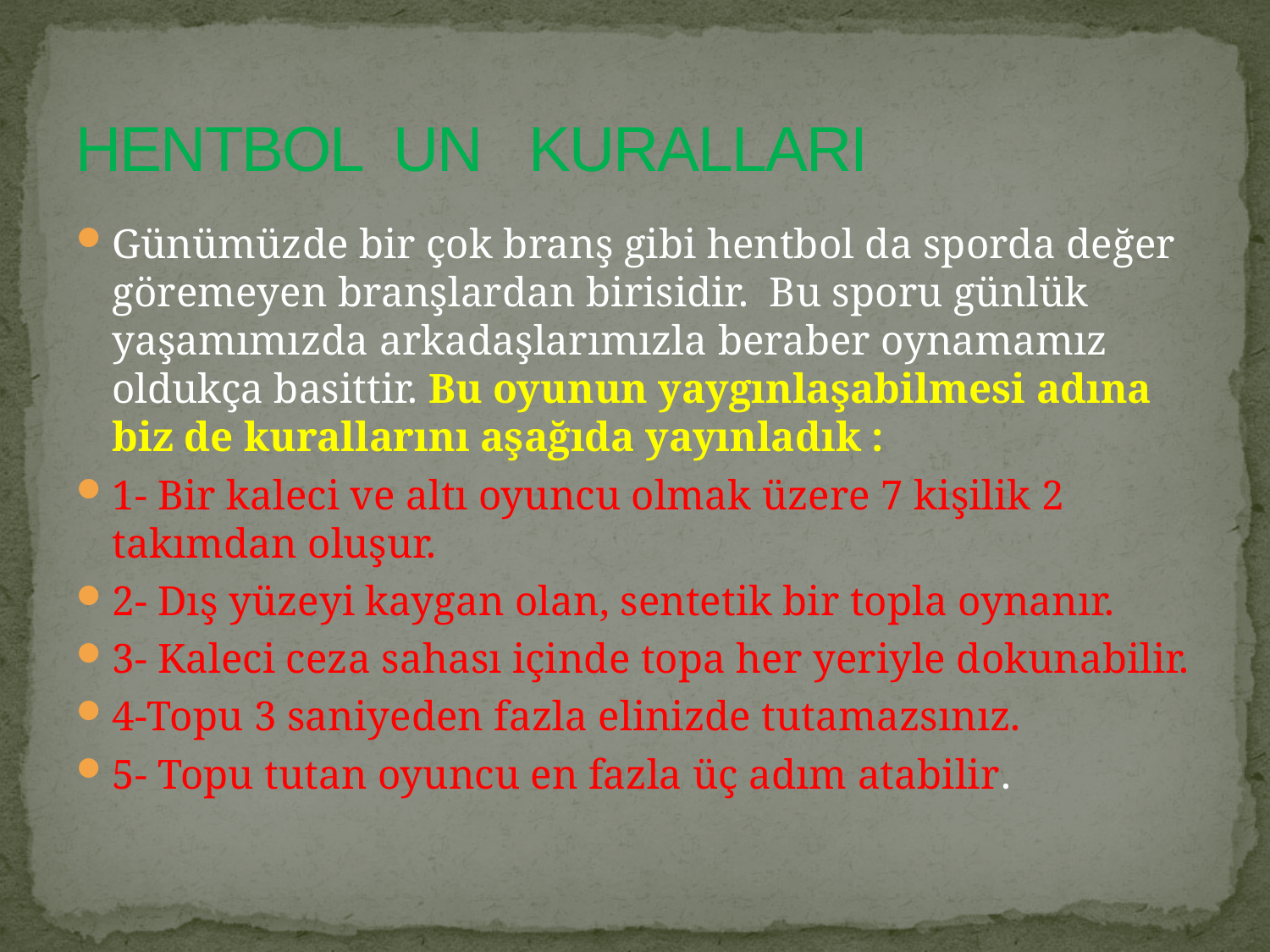

# HENTBOL  UN   KURALLARI
Günümüzde bir çok branş gibi hentbol da sporda değer göremeyen branşlardan birisidir.  Bu sporu günlük yaşamımızda arkadaşlarımızla beraber oynamamız oldukça basittir. Bu oyunun yaygınlaşabilmesi adına biz de kurallarını aşağıda yayınladık :
1- Bir kaleci ve altı oyuncu olmak üzere 7 kişilik 2 takımdan oluşur.
2- Dış yüzeyi kaygan olan, sentetik bir topla oynanır.
3- Kaleci ceza sahası içinde topa her yeriyle dokunabilir.
4-Topu 3 saniyeden fazla elinizde tutamazsınız.
5- Topu tutan oyuncu en fazla üç adım atabilir.